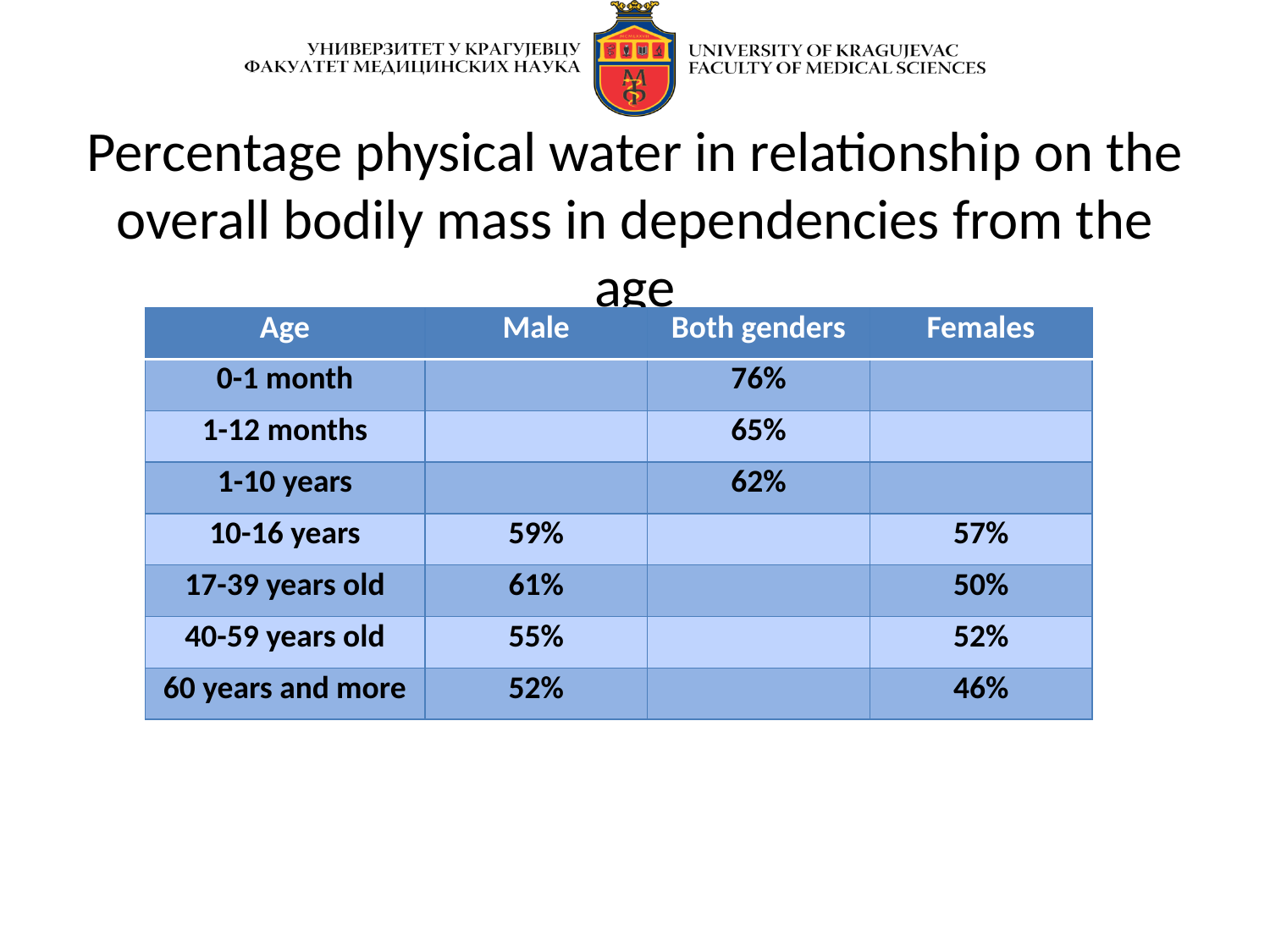

# Percentage physical water in relationship on the overall bodily mass in dependencies from the age
| Age | Male | Both genders | Females |
| --- | --- | --- | --- |
| 0-1 month |  | 76% |  |
| 1-12 months |  | 65% |  |
| 1-10 years |  | 62% |  |
| 10-16 years | 59% |  | 57% |
| 17-39 years old | 61% |  | 50% |
| 40-59 years old | 55% |  | 52% |
| 60 years and more | 52% |  | 46% |